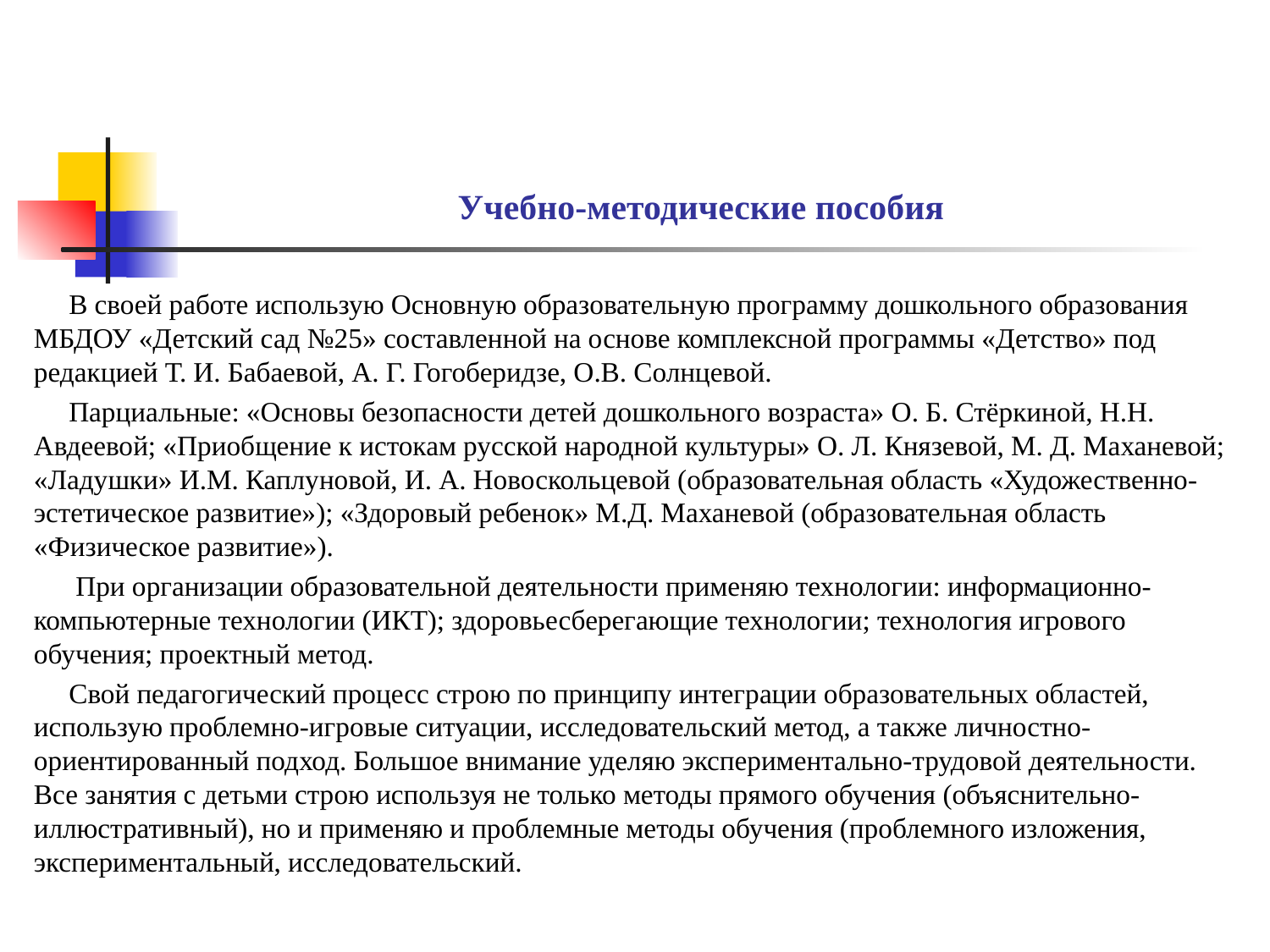

# Учебно-методические пособия
     В своей работе использую Основную образовательную программу дошкольного образования МБДОУ «Детский сад №25» составленной на основе комплексной программы «Детство» под редакцией Т. И. Бабаевой, А. Г. Гогоберидзе, О.В. Солнцевой.
     Парциальные: «Основы безопасности детей дошкольного возраста» О. Б. Стёркиной, Н.Н. Авдеевой; «Приобщение к истокам русской народной культуры» О. Л. Князевой, М. Д. Маханевой; «Ладушки» И.М. Каплуновой, И. А. Новоскольцевой (образовательная область «Художественно-эстетическое развитие»); «Здоровый ребенок» М.Д. Маханевой (образовательная область «Физическое развитие»).
      При организации образовательной деятельности применяю технологии: информационно-компьютерные технологии (ИКТ); здоровьесберегающие технологии; технология игрового обучения; проектный метод.
     Свой педагогический процесс строю по принципу интеграции образовательных областей, использую проблемно-игровые ситуации, исследовательский метод, а также личностно-ориентированный подход. Большое внимание уделяю экспериментально-трудовой деятельности.     Все занятия с детьми строю используя не только методы прямого обучения (объяснительно-иллюстративный), но и применяю и проблемные методы обучения (проблемного изложения, экспериментальный, исследовательский.